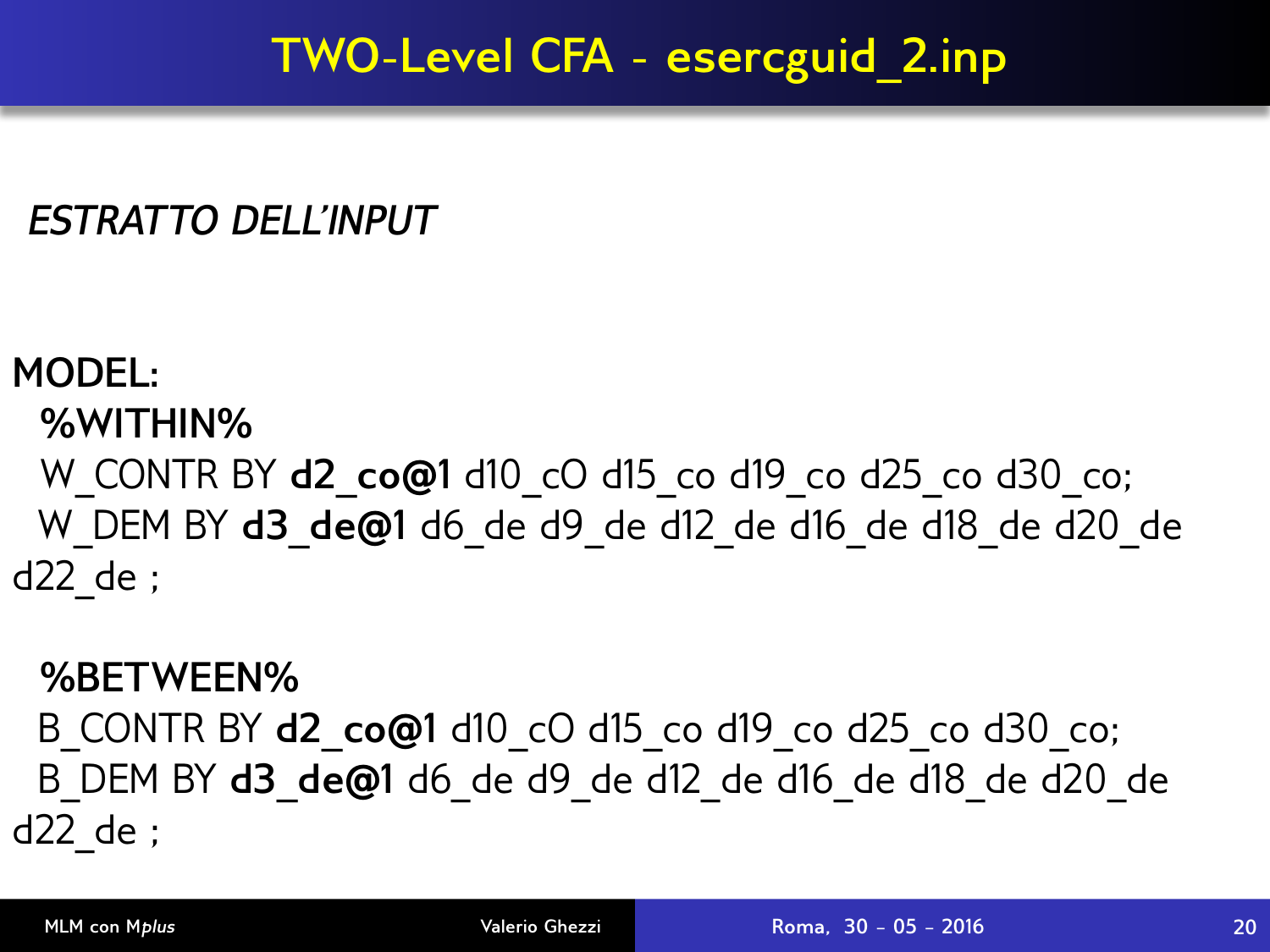

# TWO-Level CFA - esercguid_2.inp
 ESTRATTO DELL’INPUT

MODEL:
  %WITHIN%
  W_CONTR BY d2_co@1 d10_cO d15_co d19_co d25_co d30_co;
  W_DEM BY d3_de@1 d6_de d9_de d12_de d16_de d18_de d20_de d22_de ;

  %BETWEEN%
  B_CONTR BY d2_co@1 d10_cO d15_co d19_co d25_co d30_co;
  B_DEM BY d3_de@1 d6_de d9_de d12_de d16_de d18_de d20_de d22_de ;
  MLM con Mplus                                                  Valerio Ghezzi
Roma,  30 – 05 – 2016
20